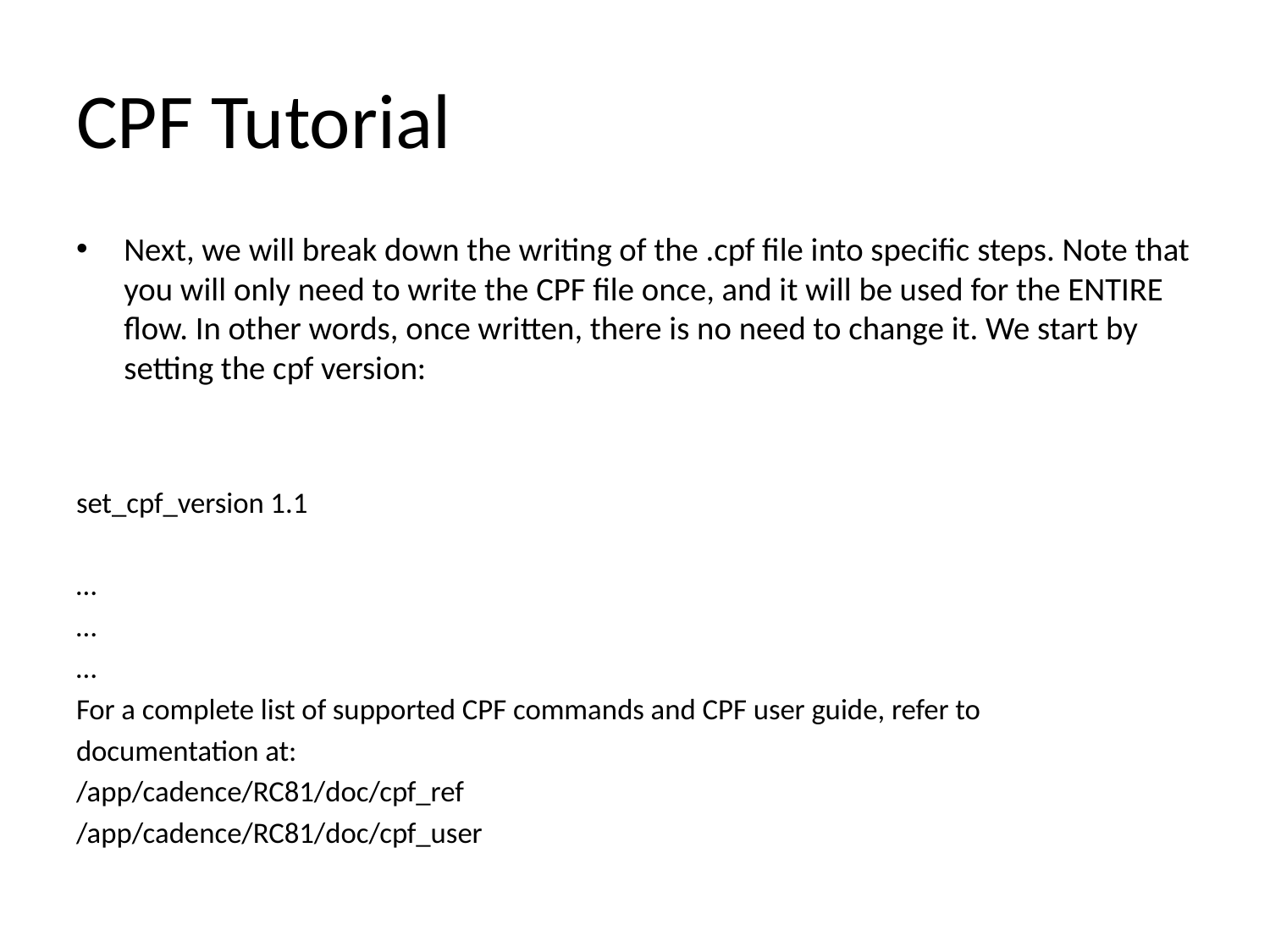

# CPF Tutorial
Next, we will break down the writing of the .cpf file into specific steps. Note that you will only need to write the CPF file once, and it will be used for the ENTIRE flow. In other words, once written, there is no need to change it. We start by setting the cpf version:

set_cpf_version 1.1

…
…
…
For a complete list of supported CPF commands and CPF user guide, refer to
documentation at:
/app/cadence/RC81/doc/cpf_ref
/app/cadence/RC81/doc/cpf_user